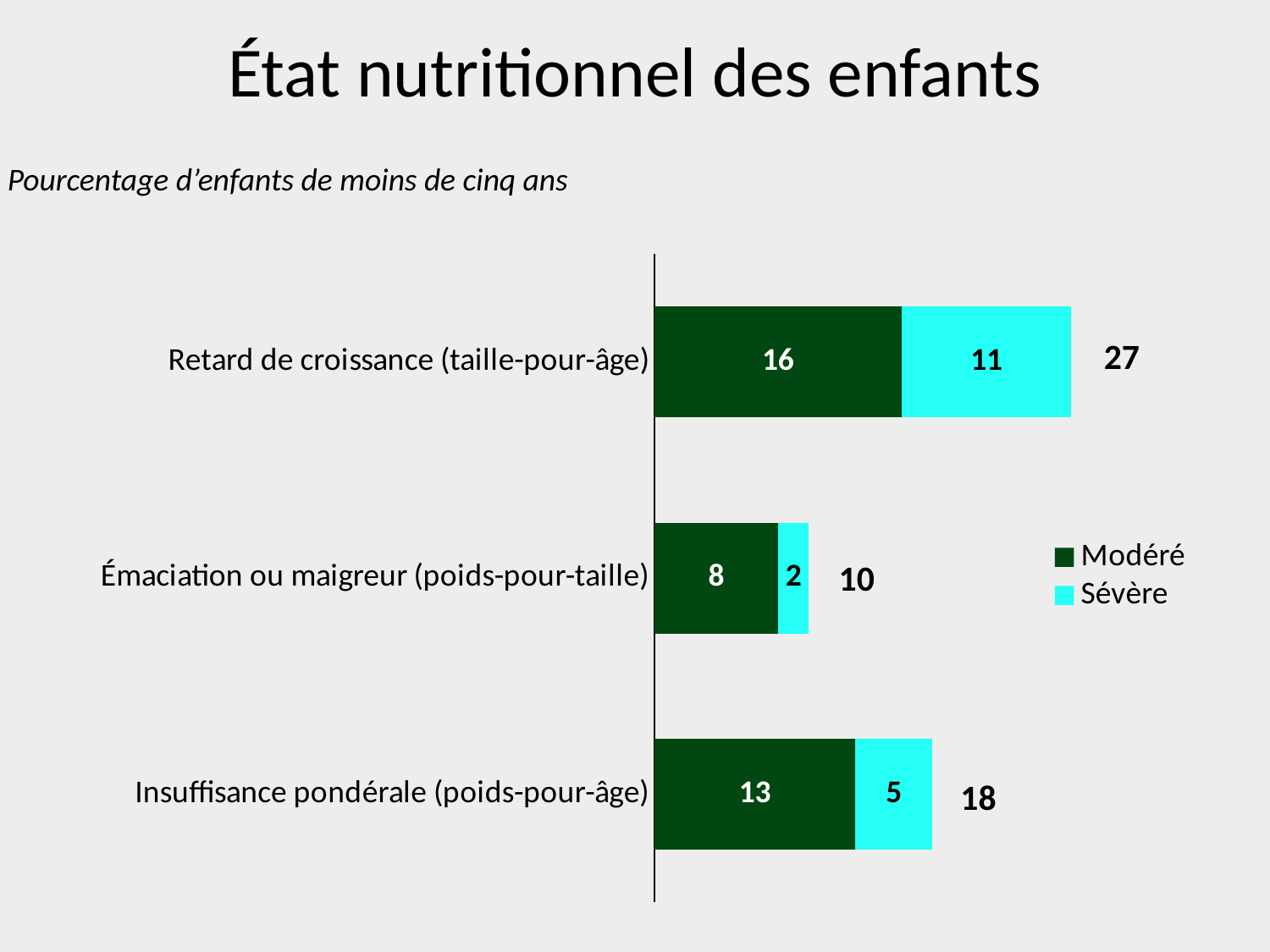

# État nutritionnel des enfants
Pourcentage d’enfants de moins de cinq ans

### Chart

| Category | Modéré | Sévère |
|---|---|---|
| Insuffisance pondérale (poids-pour-âge) | 13.0 | 5.0 |
| Émaciation ou maigreur (poids-pour-taille) | 8.0 | 2.0 |
| Retard de croissance (taille-pour-âge) | 16.0 | 11.0 |
27
10
18